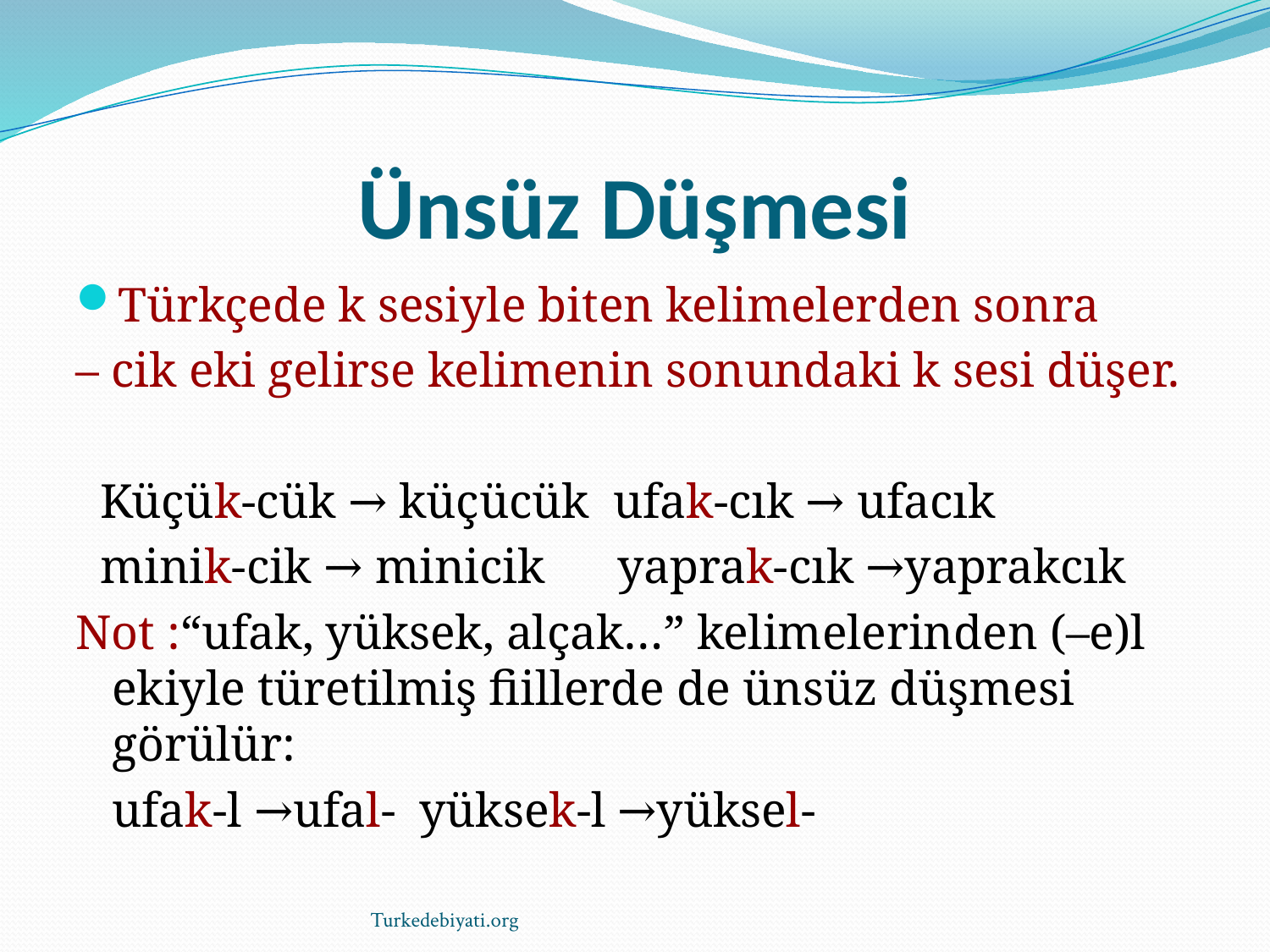

# Ünsüz Düşmesi
Türkçede k sesiyle biten kelimelerden sonra
– cik eki gelirse kelimenin sonundaki k sesi düşer.

  Küçük-cük → küçücük  ufak-cık → ufacık
  minik-cik → minicik      yaprak-cık →yaprakcık
Not :“ufak, yüksek, alçak…” kelimelerinden (–e)l ekiyle türetilmiş fiillerde de ünsüz düşmesi görülür:
   ufak-l →ufal-  yüksek-l →yüksel-
Turkedebiyati.org